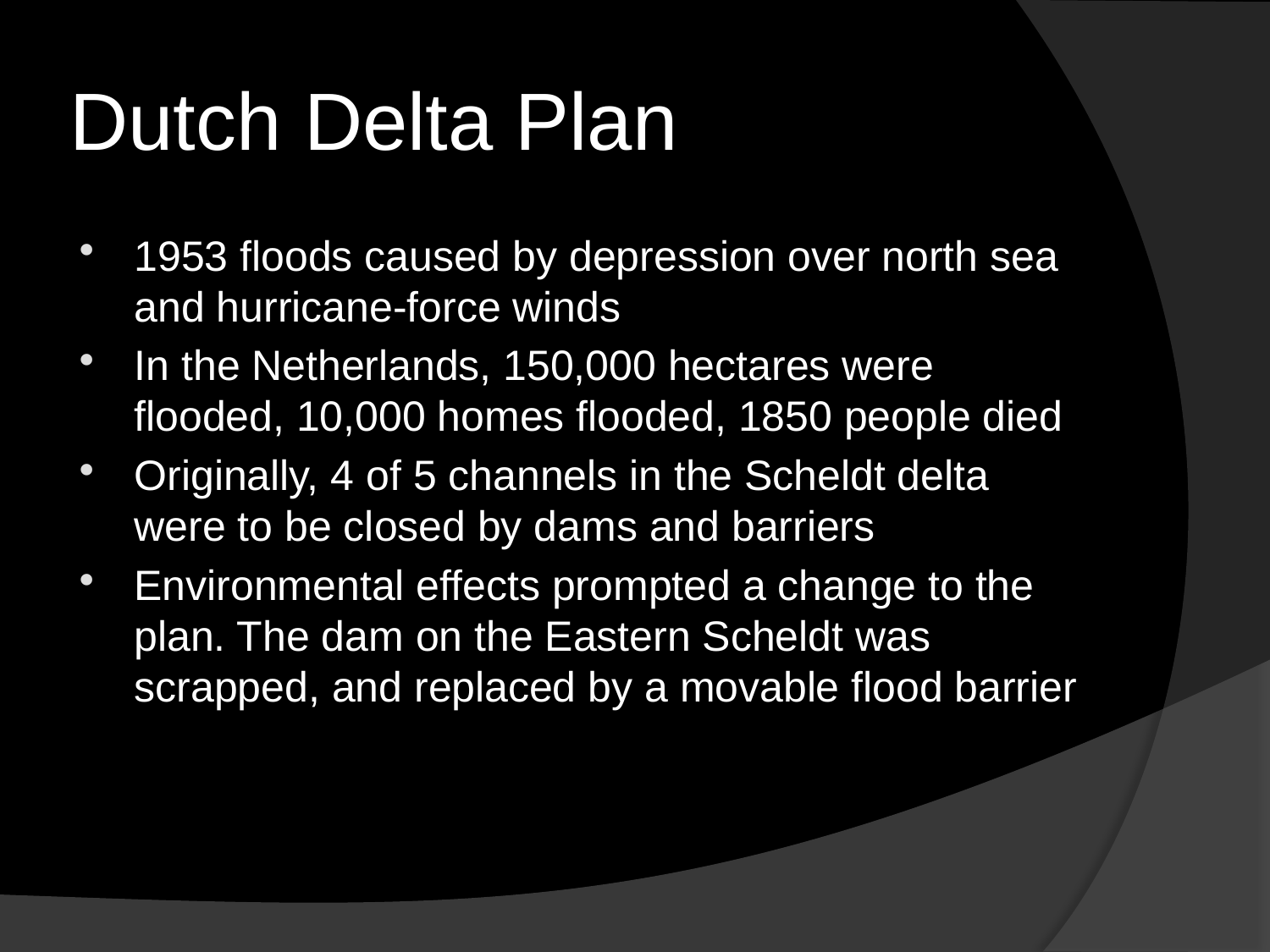

# Dutch Delta Plan
1953 floods caused by depression over north sea and hurricane-force winds
In the Netherlands, 150,000 hectares were flooded, 10,000 homes flooded, 1850 people died
Originally, 4 of 5 channels in the Scheldt delta were to be closed by dams and barriers
Environmental effects prompted a change to the plan. The dam on the Eastern Scheldt was scrapped, and replaced by a movable flood barrier